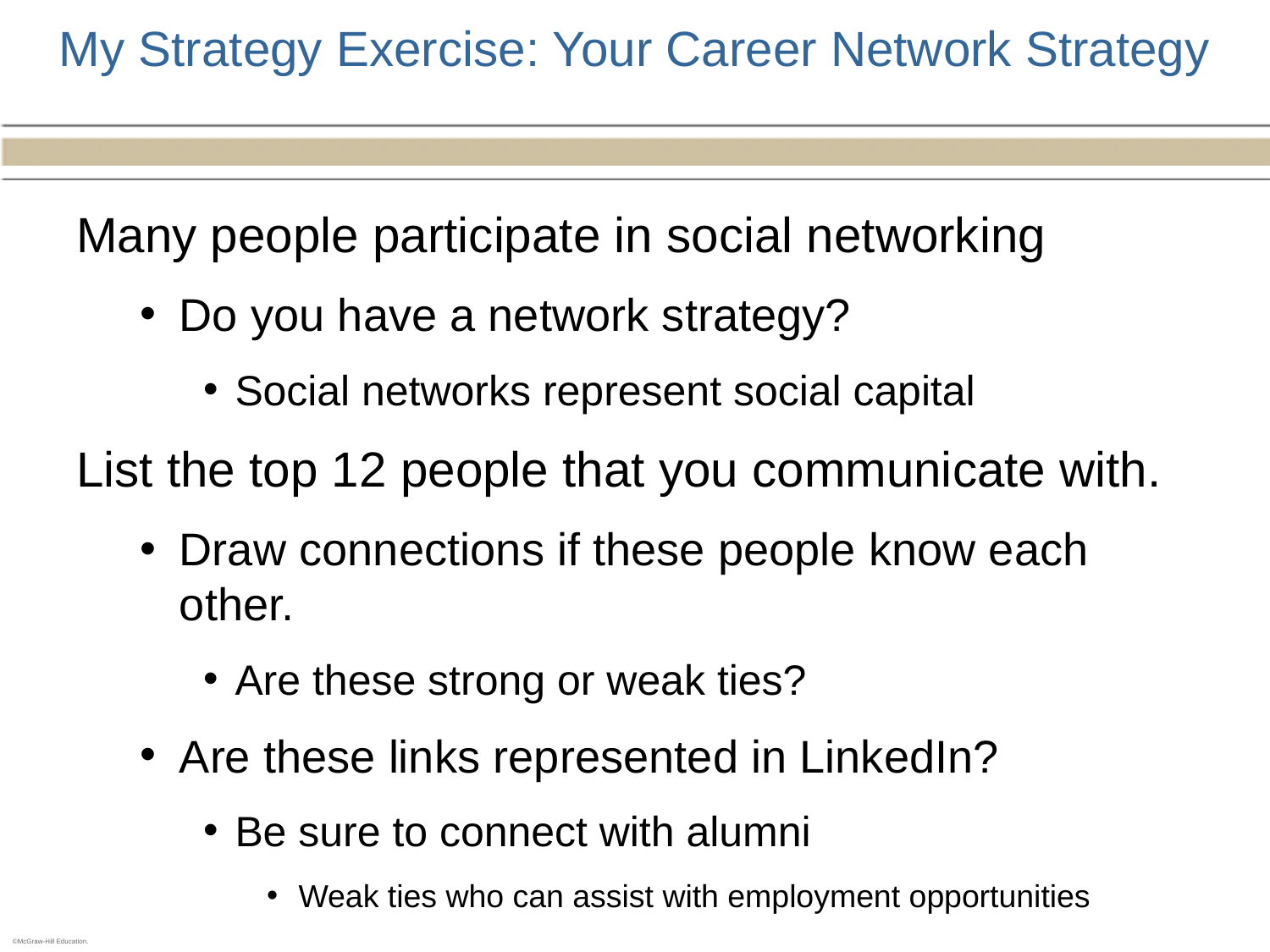

# My Strategy Exercise: Your Career Network Strategy
Many people participate in social networking
Do you have a network strategy?
Social networks represent social capital
List the top 12 people that you communicate with.
Draw connections if these people know each other.
Are these strong or weak ties?
Are these links represented in LinkedIn?
Be sure to connect with alumni
Weak ties who can assist with employment opportunities